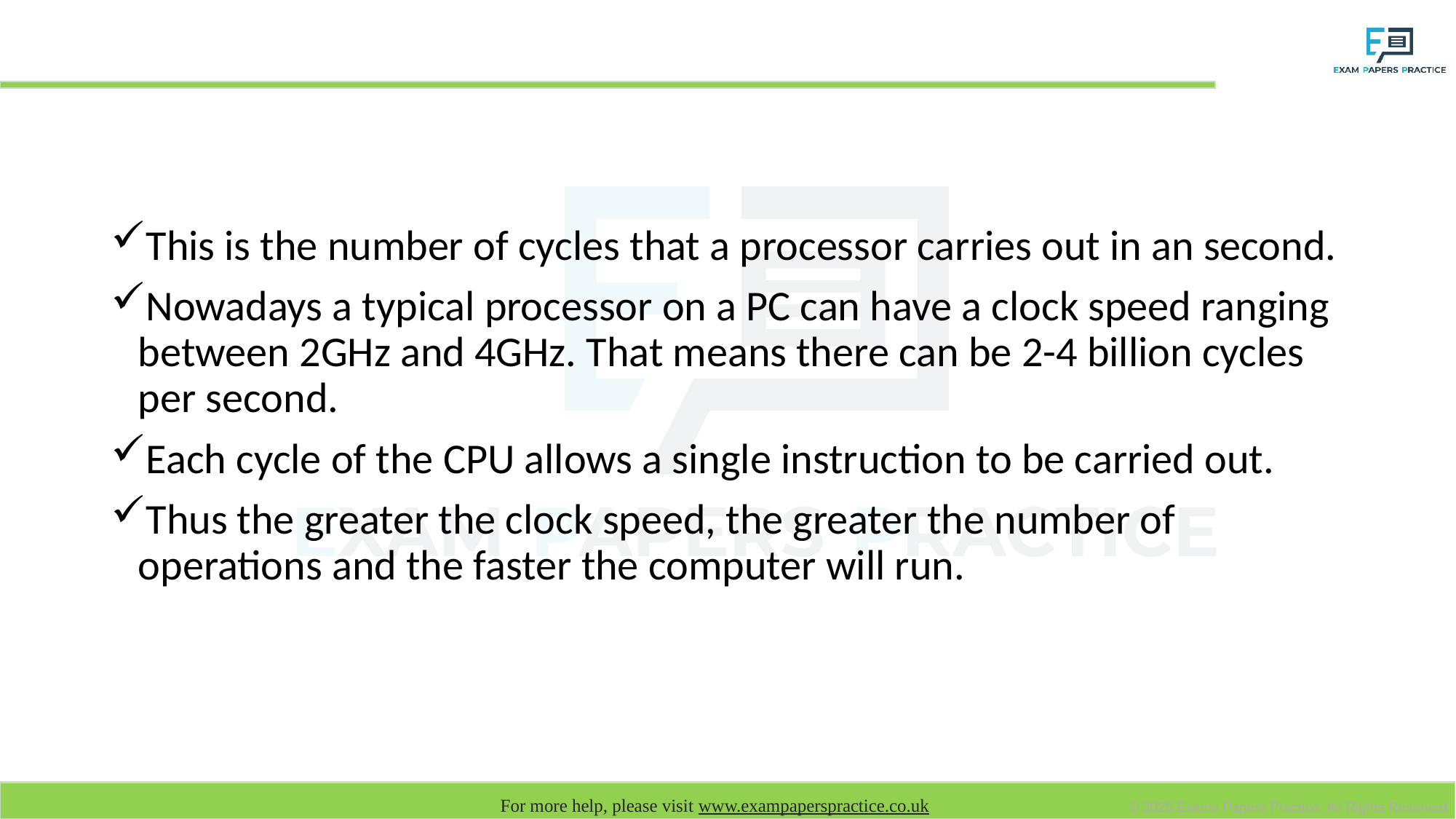

# Clock speed
This is the number of cycles that a processor carries out in an second.
Nowadays a typical processor on a PC can have a clock speed ranging between 2GHz and 4GHz. That means there can be 2-4 billion cycles per second.
Each cycle of the CPU allows a single instruction to be carried out.
Thus the greater the clock speed, the greater the number of operations and the faster the computer will run.